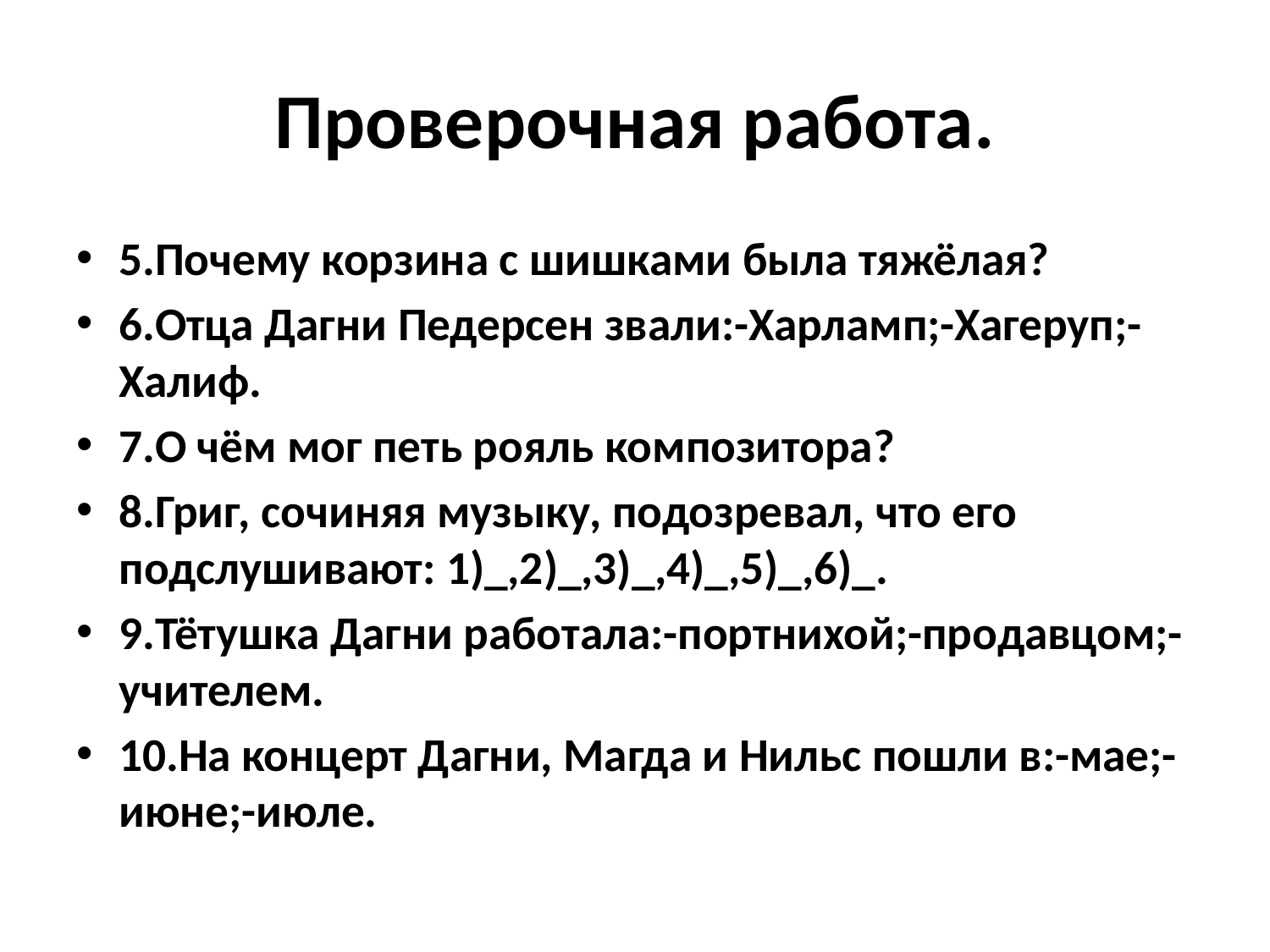

# Проверочная работа.
5.Почему корзина с шишками была тяжёлая?
6.Отца Дагни Педерсен звали:-Харламп;-Хагеруп;-Халиф.
7.О чём мог петь рояль композитора?
8.Григ, сочиняя музыку, подозревал, что его подслушивают: 1)_,2)_,3)_,4)_,5)_,6)_.
9.Тётушка Дагни работала:-портнихой;-продавцом;-учителем.
10.На концерт Дагни, Магда и Нильс пошли в:-мае;-июне;-июле.